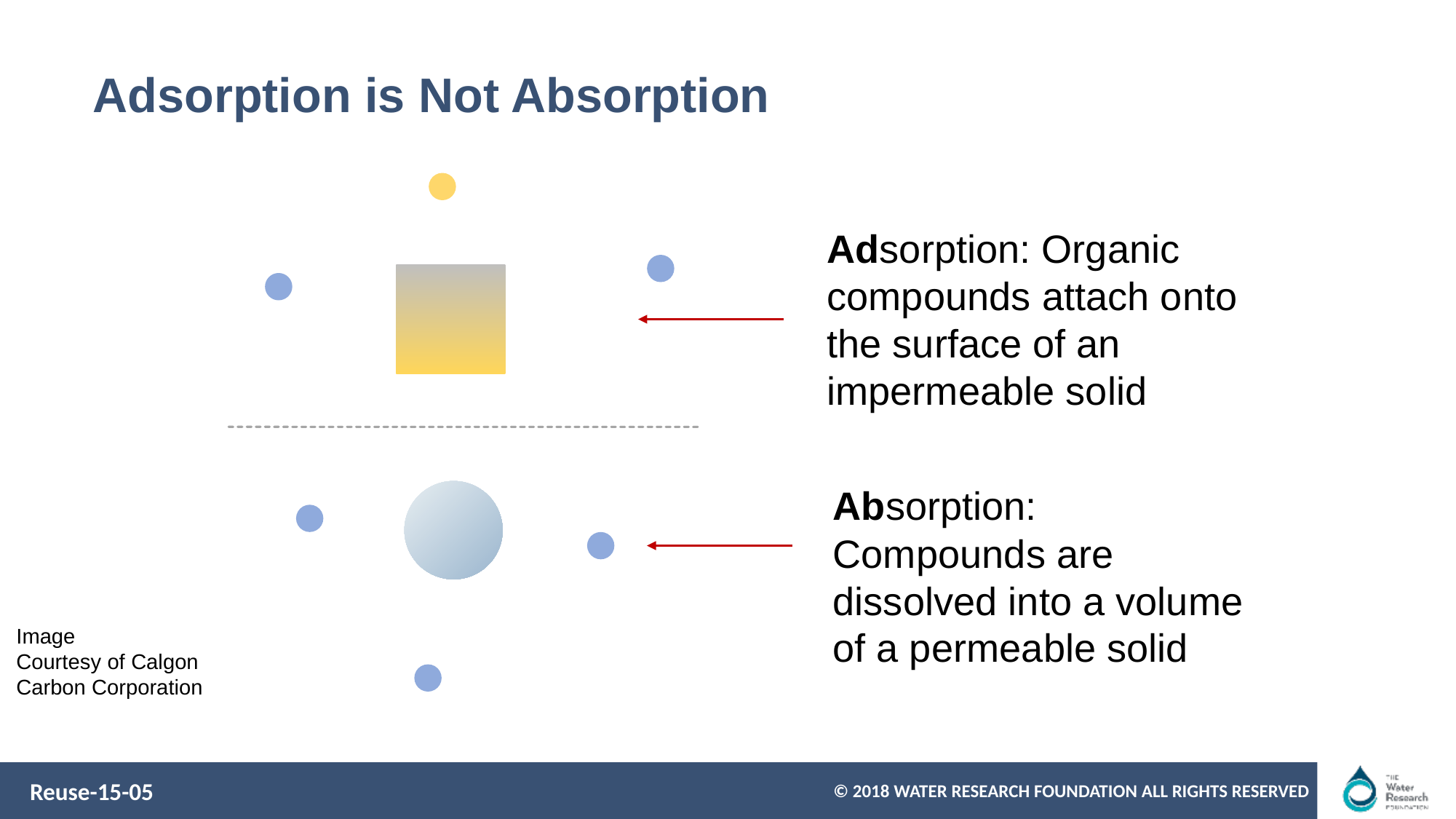

# Adsorption is Not Absorption

Adsorption: Organic compounds attach onto the surface of an impermeable solid

Absorption: Compounds are dissolved into a volume of a permeable solid

Image
Courtesy of Calgon Carbon Corporation